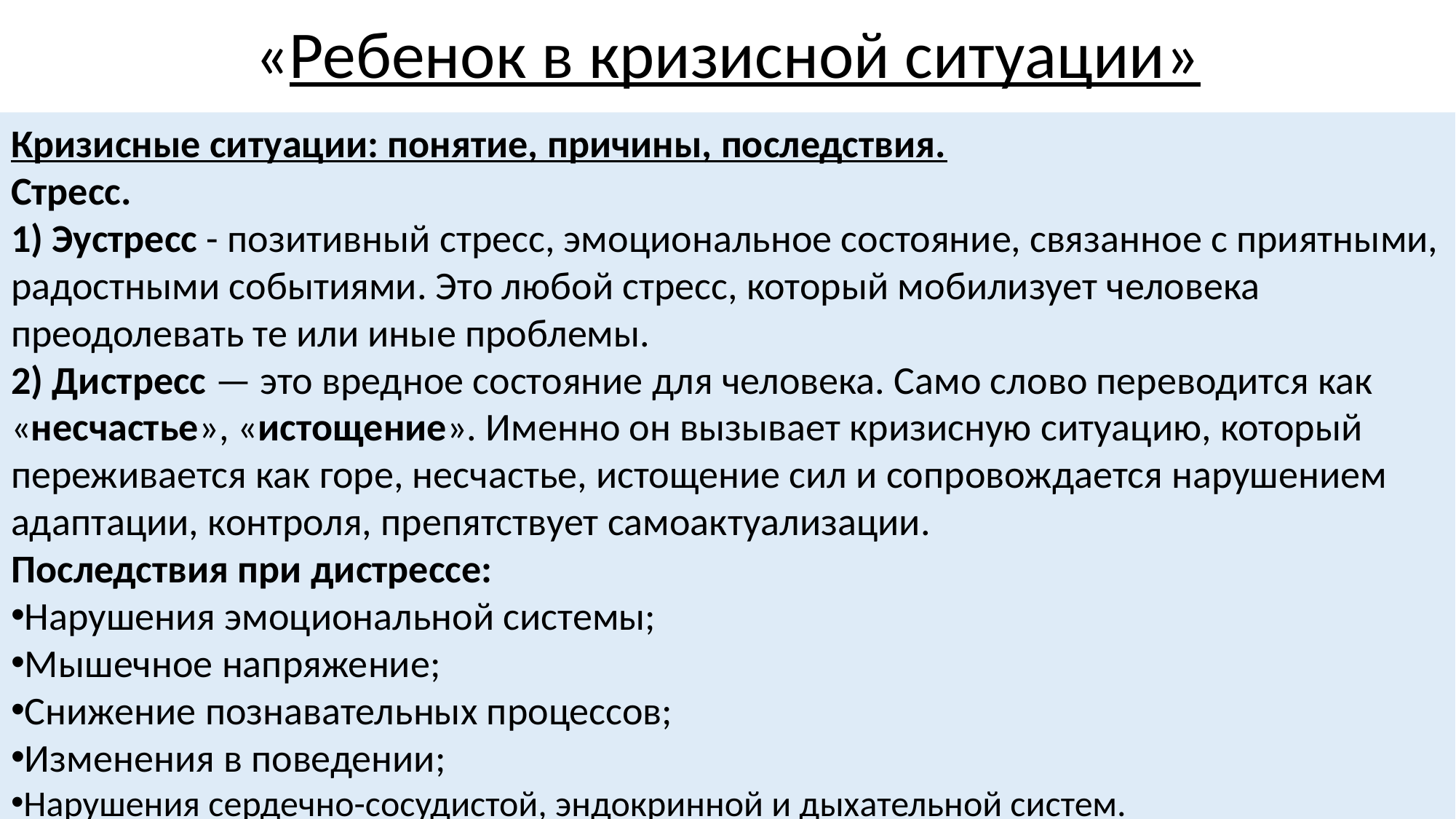

# «Ребенок в кризисной ситуации»
Кризисные ситуации: понятие, причины, последствия.
Стресс.
1) Эустресс - позитивный стресс, эмоциональное состояние, связанное с приятными, радостными событиями. Это любой стресс, который мобилизует человека преодолевать те или иные проблемы.
2) Дистресс — это вредное состояние для человека. Само слово переводится как «несчастье», «истощение». Именно он вызывает кризисную ситуацию, который переживается как горе, несчастье, истощение сил и сопровождается нарушением адаптации, контроля, препятствует самоактуализации.
Последствия при дистрессе:
Нарушения эмоциональной системы;
Мышечное напряжение;
Снижение познавательных процессов;
Изменения в поведении;
Нарушения сердечно-сосудистой, эндокринной и дыхательной систем.